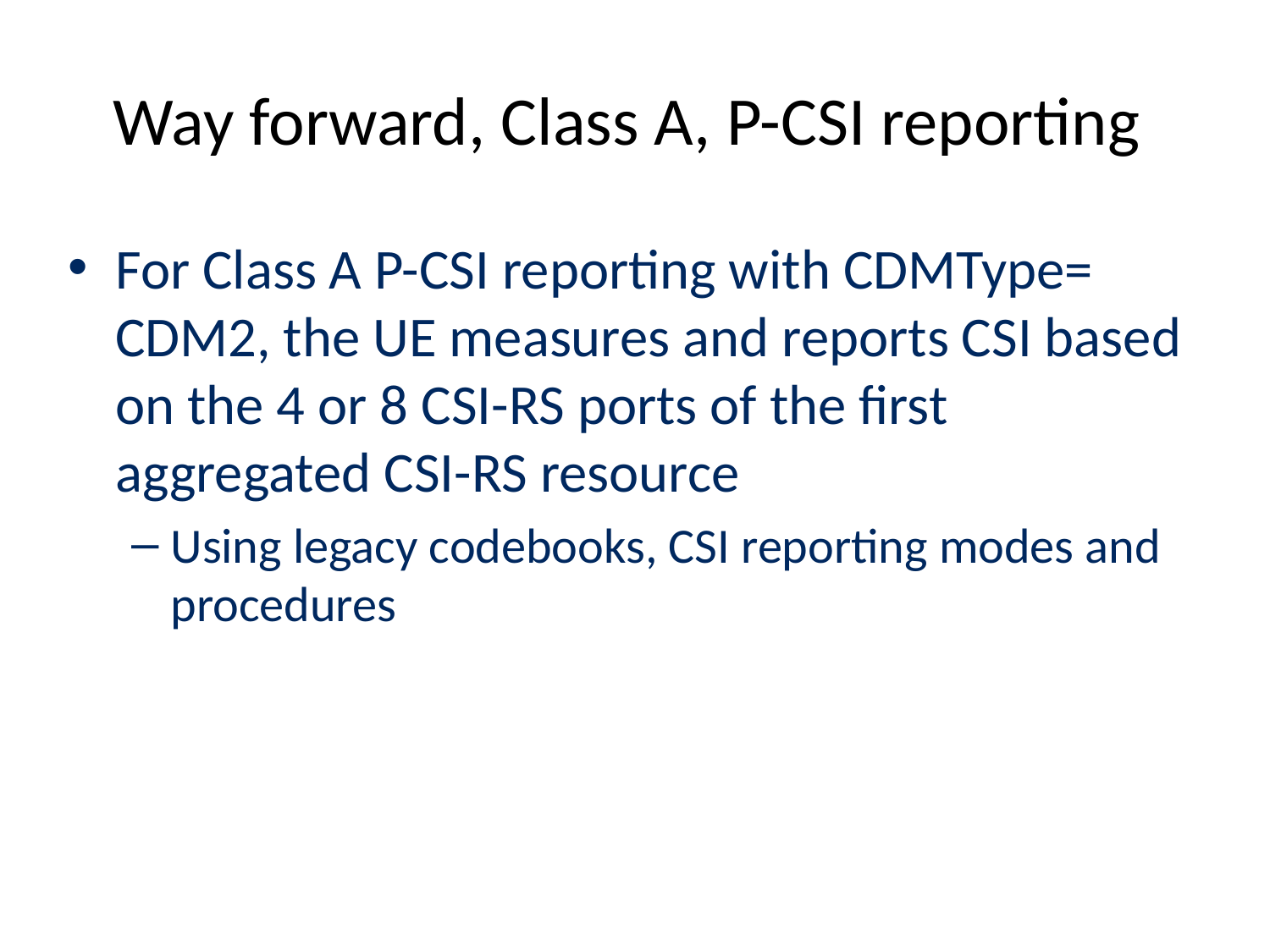

# Way forward, Class A, P-CSI reporting
For Class A P-CSI reporting with CDMType= CDM2, the UE measures and reports CSI based on the 4 or 8 CSI-RS ports of the first aggregated CSI-RS resource
Using legacy codebooks, CSI reporting modes and procedures